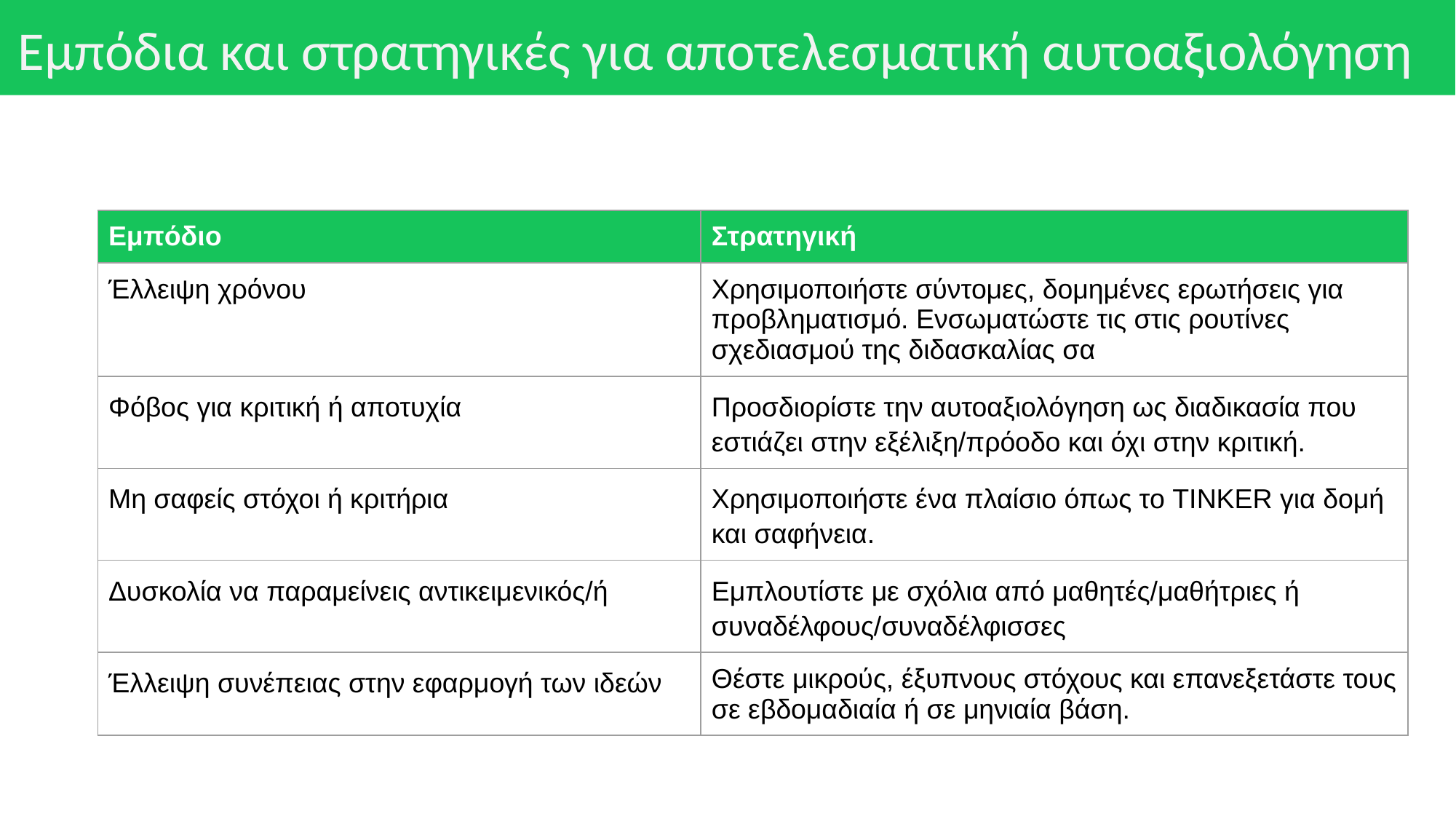

# Εμπόδια και στρατηγικές για αποτελεσματική αυτοαξιολόγηση
| Εμπόδιο | Στρατηγική |
| --- | --- |
| Έλλειψη χρόνου | Χρησιμοποιήστε σύντομες, δομημένες ερωτήσεις για προβληματισμό. Ενσωματώστε τις στις ρουτίνες σχεδιασμού της διδασκαλίας σα |
| Φόβος για κριτική ή αποτυχία | Προσδιορίστε την αυτοαξιολόγηση ως διαδικασία που εστιάζει στην εξέλιξη/πρόοδο και όχι στην κριτική. |
| Μη σαφείς στόχοι ή κριτήρια | Χρησιμοποιήστε ένα πλαίσιο όπως το TINKER για δομή και σαφήνεια. |
| Δυσκολία να παραμείνεις αντικειμενικός/ή | Εμπλουτίστε με σχόλια από μαθητές/μαθήτριες ή συναδέλφους/συναδέλφισσες |
| Έλλειψη συνέπειας στην εφαρμογή των ιδεών | Θέστε μικρούς, έξυπνους στόχους και επανεξετάστε τους σε εβδομαδιαία ή σε μηνιαία βάση. |